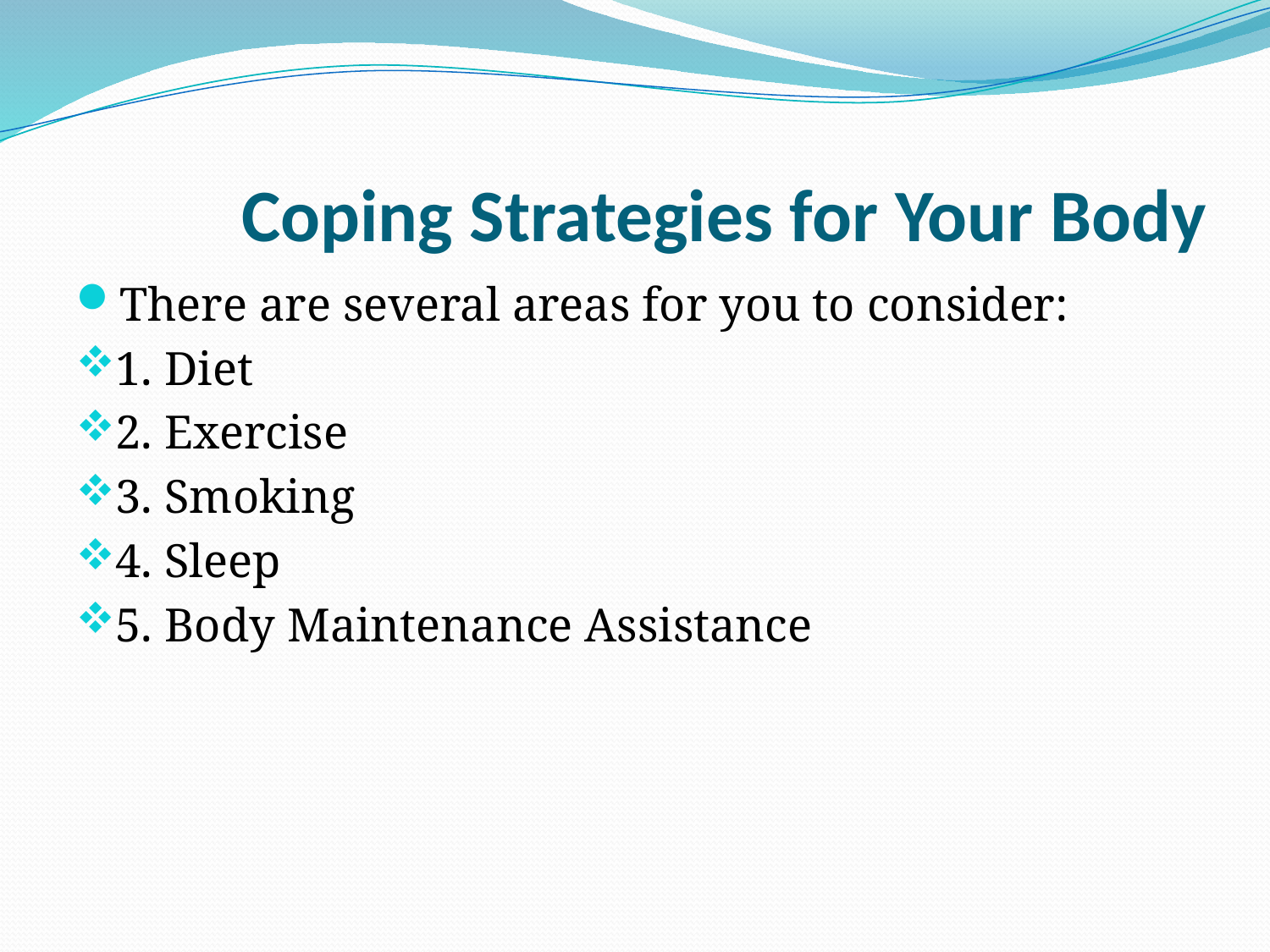

# Coping Strategies for Your Body
There are several areas for you to consider:
1. Diet
2. Exercise
3. Smoking
4. Sleep
5. Body Maintenance Assistance